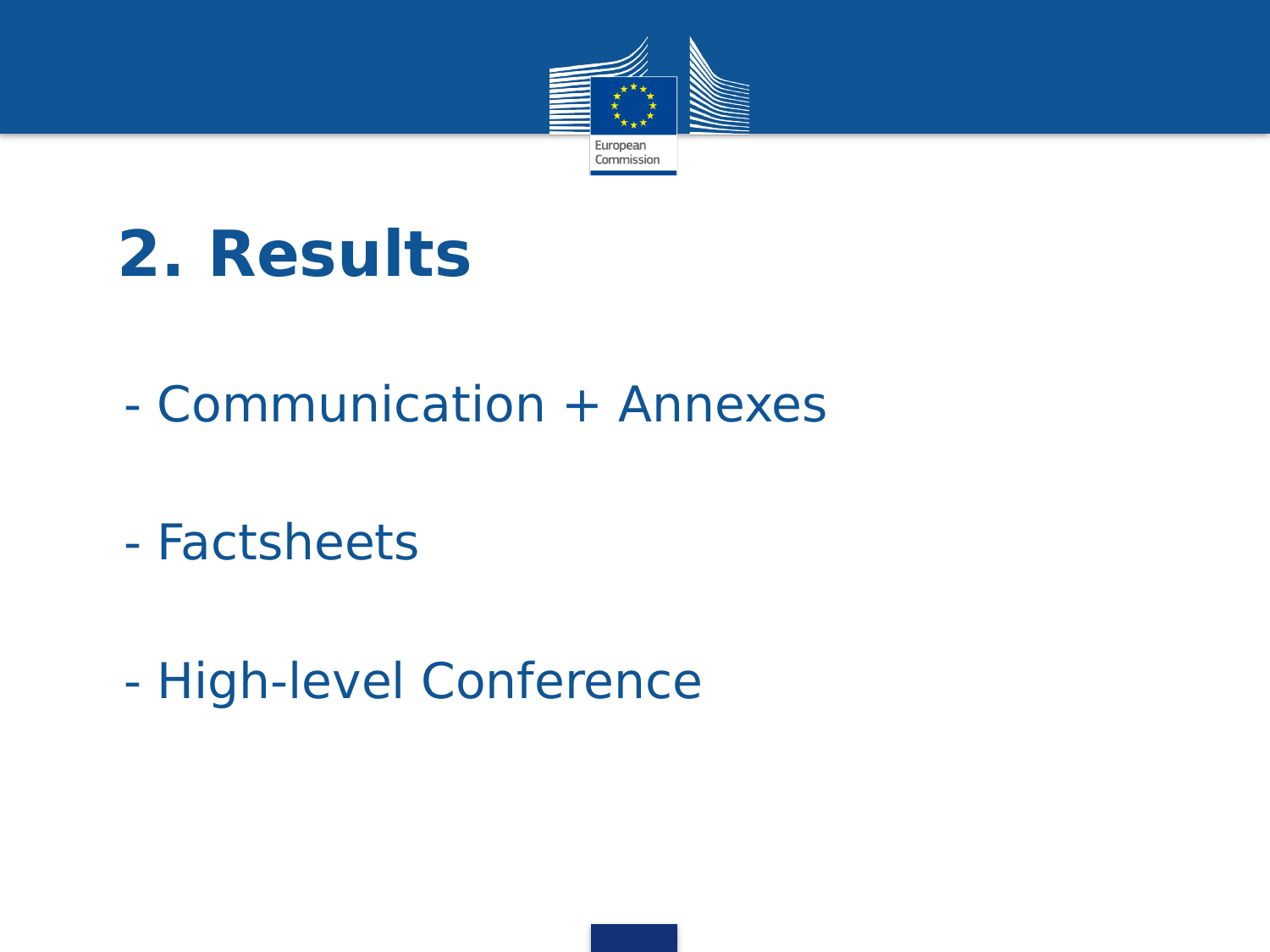

# 2. Results
- Communication + Annexes

- Factsheets

- High-level Conference